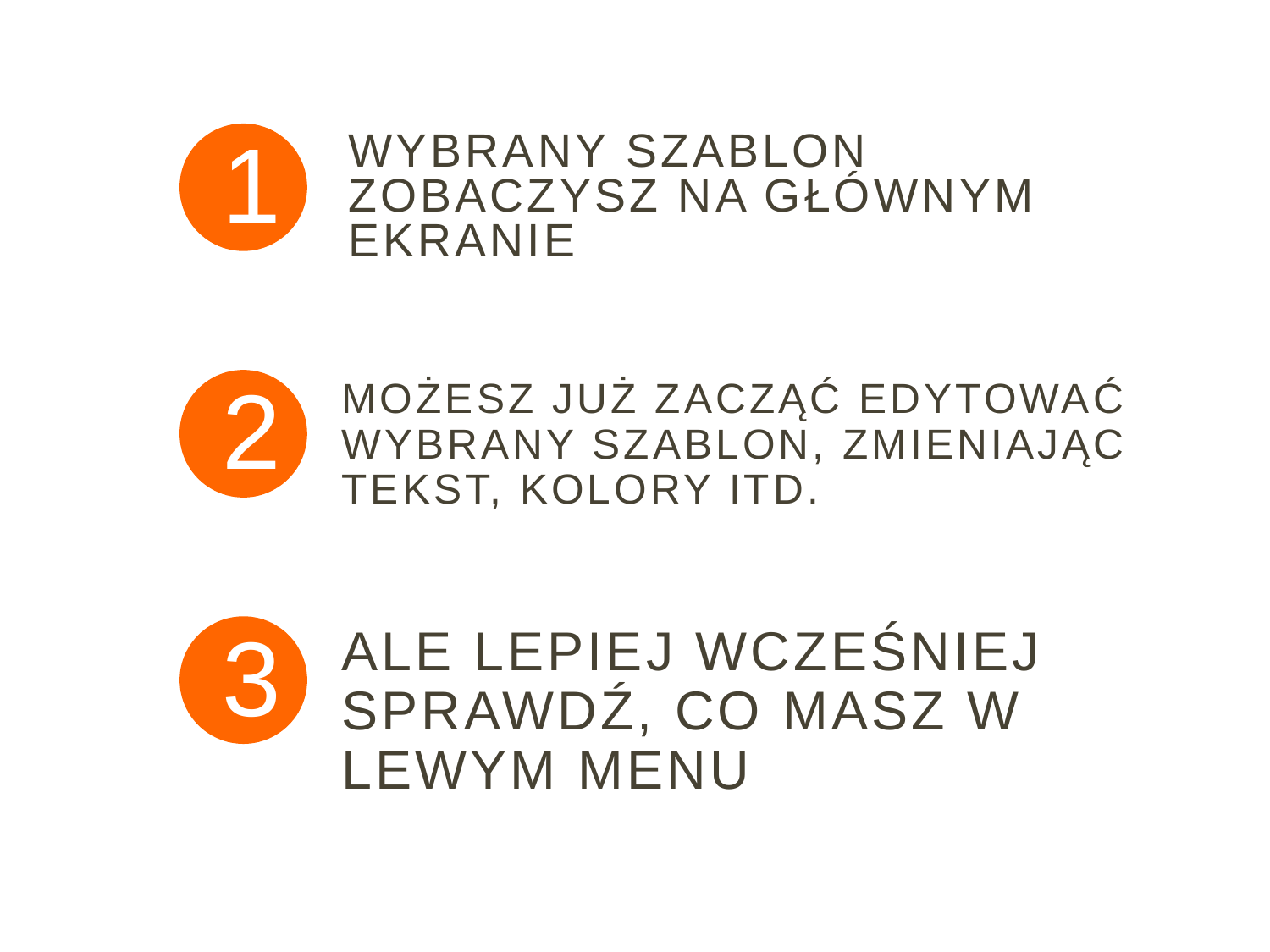

# Wybrany szablon zobaczysz na głównym ekranie
Możesz już zacząć edytować wybrany szablon, zmieniając tekst, kolory itd.
Ale lepiej wcześniej sprawdź, co masz w lewym menu